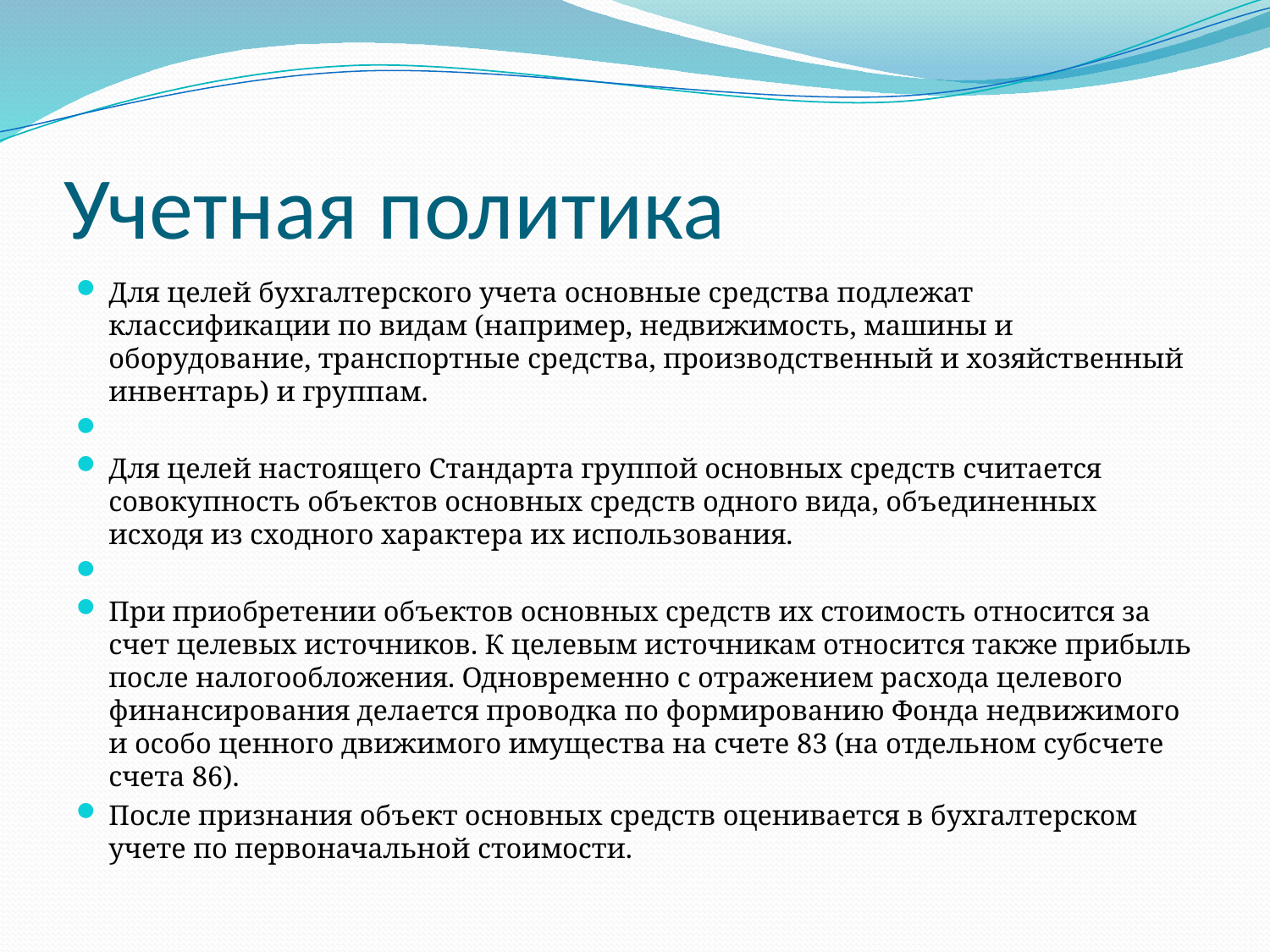

# Учетная политика
Для целей бухгалтерского учета основные средства подлежат классификации по видам (например, недвижимость, машины и оборудование, транспортные средства, производственный и хозяйственный инвентарь) и группам.

Для целей настоящего Стандарта группой основных средств считается совокупность объектов основных средств одного вида, объединенных исходя из сходного характера их использования.

При приобретении объектов основных средств их стоимость относится за счет целевых источников. К целевым источникам относится также прибыль после налогообложения. Одновременно с отражением расхода целевого финансирования делается проводка по формированию Фонда недвижимого и особо ценного движимого имущества на счете 83 (на отдельном субсчете счета 86).
После признания объект основных средств оценивается в бухгалтерском учете по первоначальной стоимости.